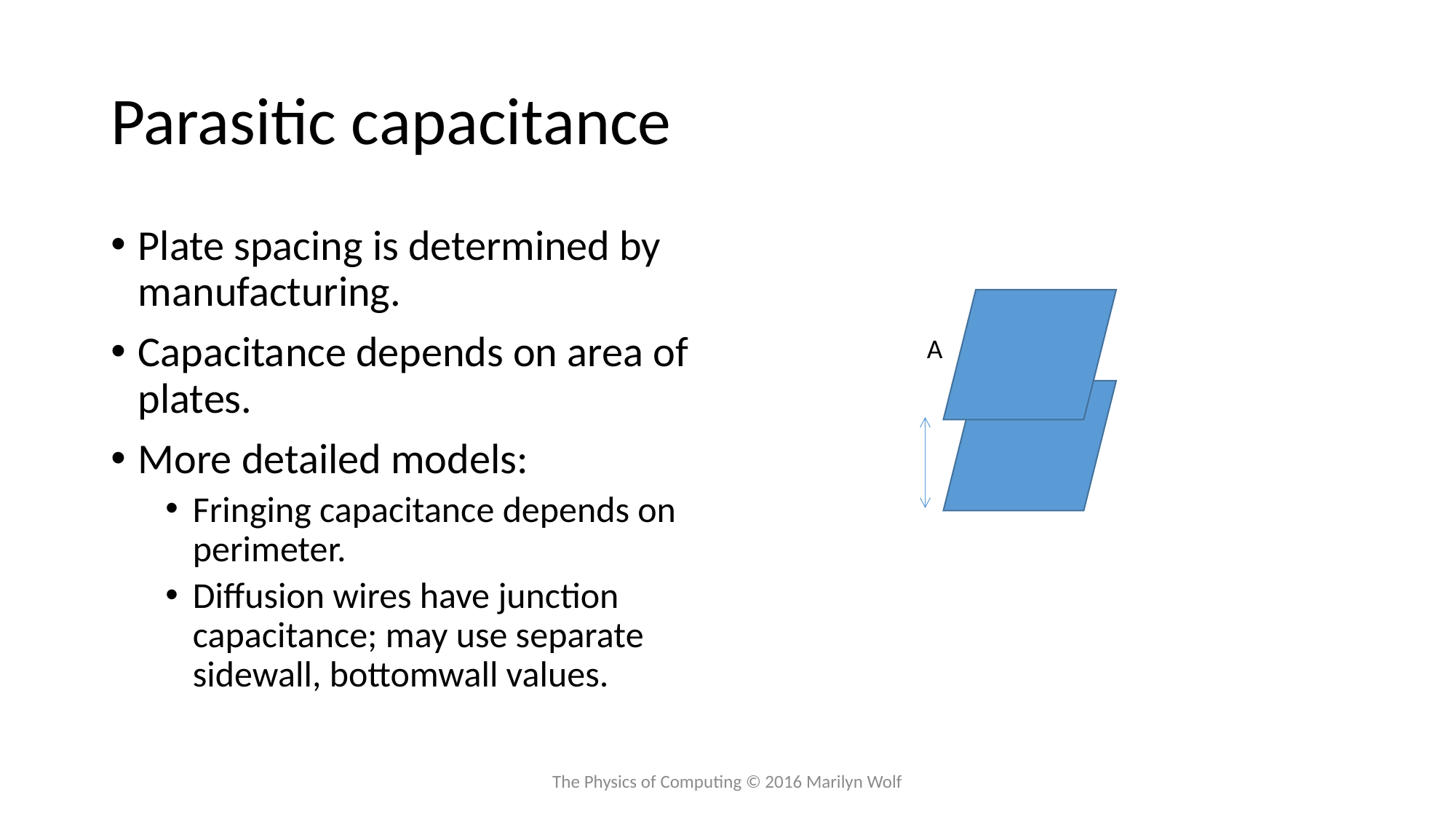

# Parasitic capacitance
Plate spacing is determined by manufacturing.
Capacitance depends on area of plates.
More detailed models:
Fringing capacitance depends on perimeter.
Diffusion wires have junction capacitance; may use separate sidewall, bottomwall values.

A

The Physics of Computing © 2016 Marilyn Wolf